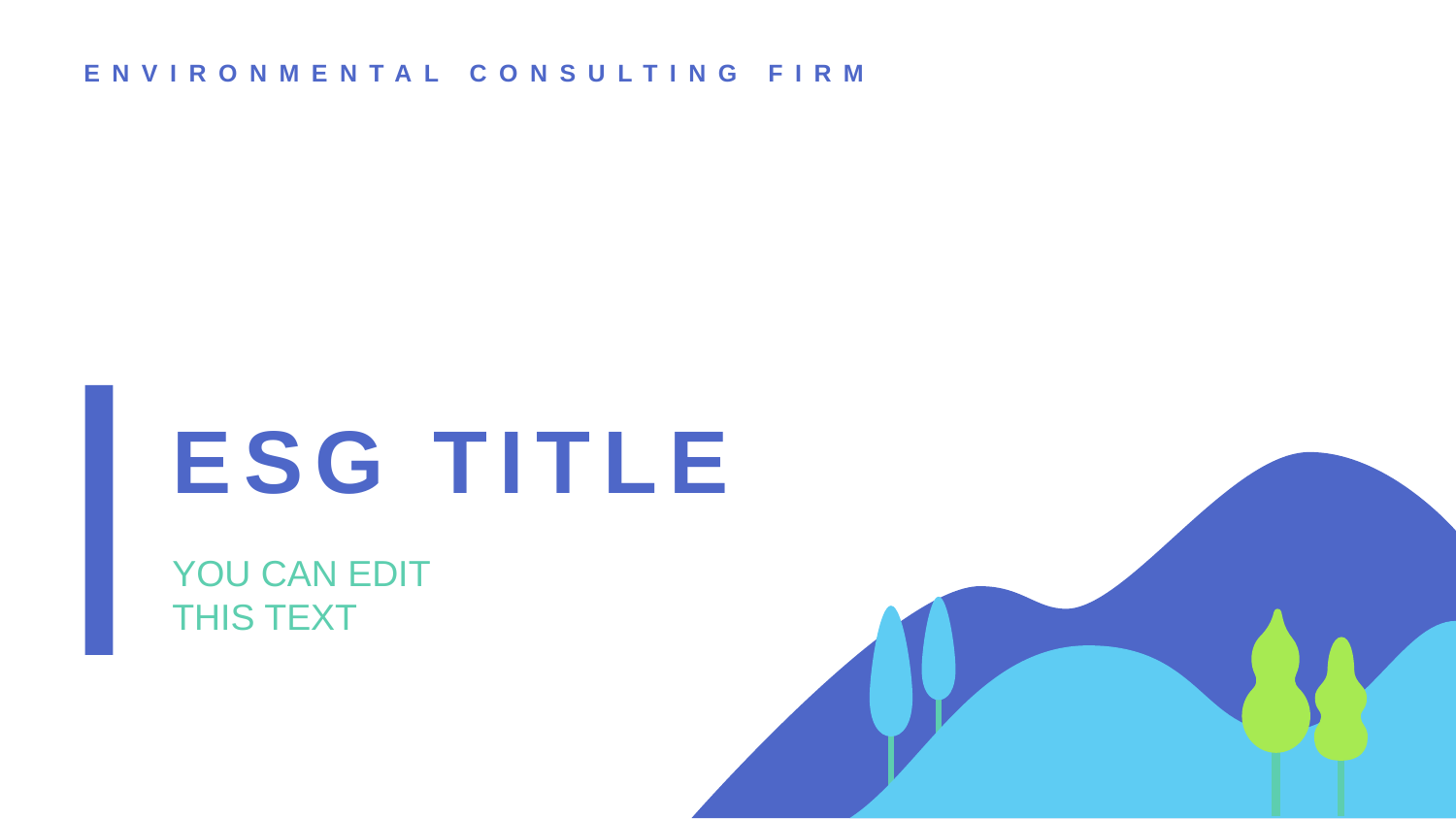

ENVIRONMENTAL CONSULTING FIRM

ESG TITLE

YOU CAN EDIT THIS TEXT